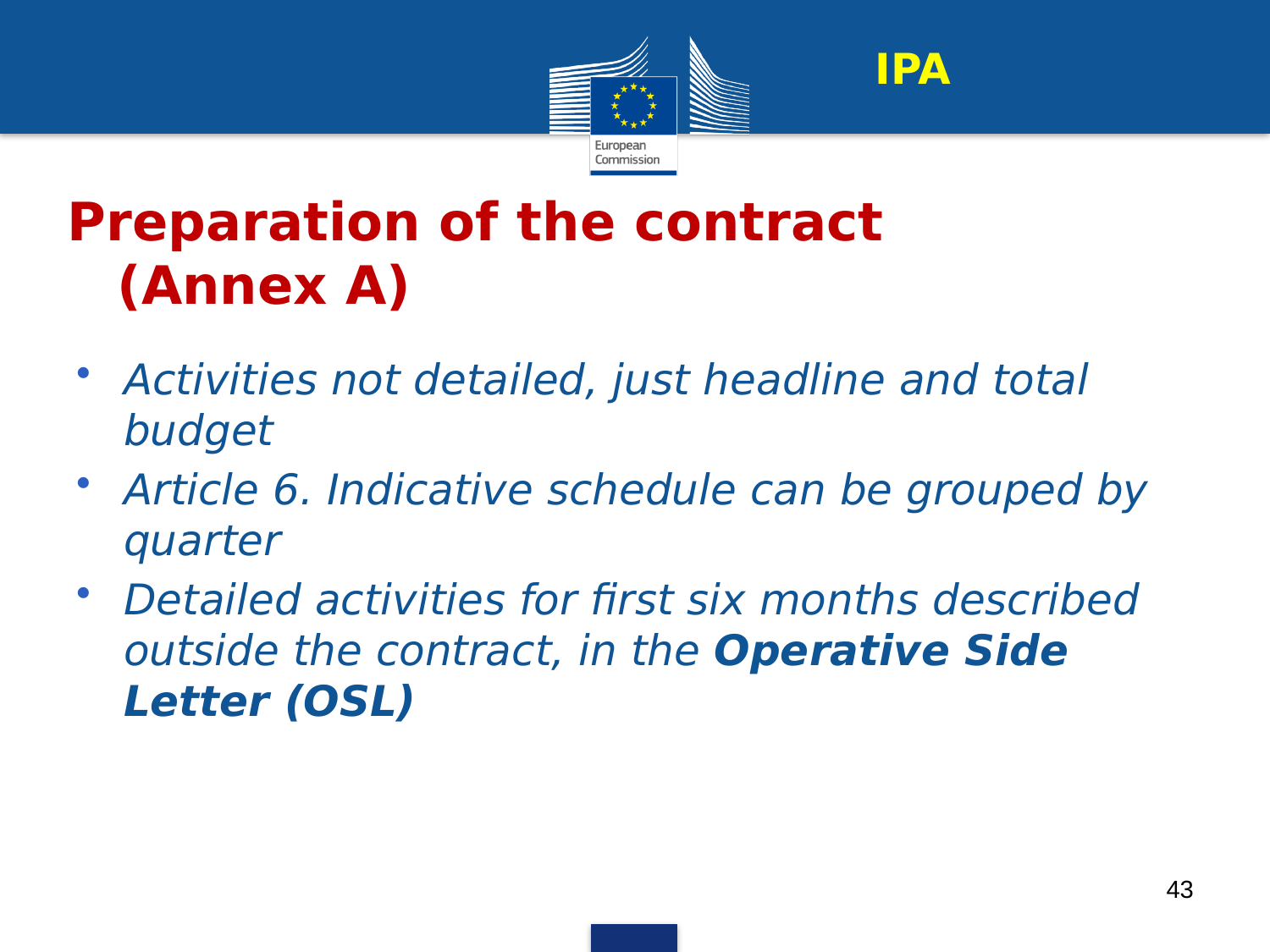

IPA
# Preparation of the contract (Annex A)
Activities not detailed, just headline and total budget
Article 6. Indicative schedule can be grouped by quarter
Detailed activities for first six months described outside the contract, in the Operative Side Letter (OSL)
43